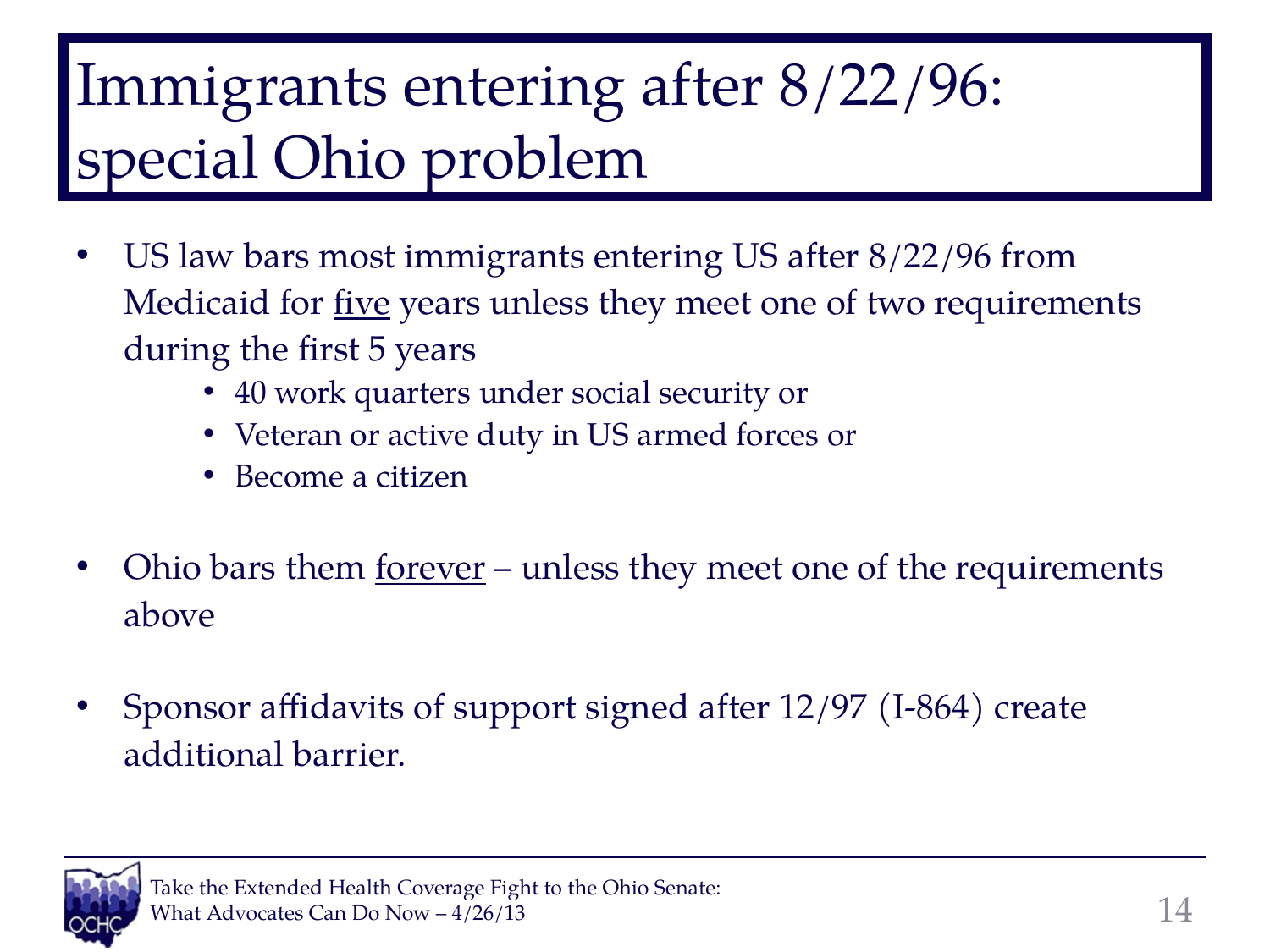

# Immigrants entering after 8/22/96: special Ohio problem
US law bars most immigrants entering US after 8/22/96 from Medicaid for five years unless they meet one of two requirements during the first 5 years
40 work quarters under social security or
Veteran or active duty in US armed forces or
Become a citizen

Ohio bars them forever – unless they meet one of the requirements above

Sponsor affidavits of support signed after 12/97 (I-864) create additional barrier.

14